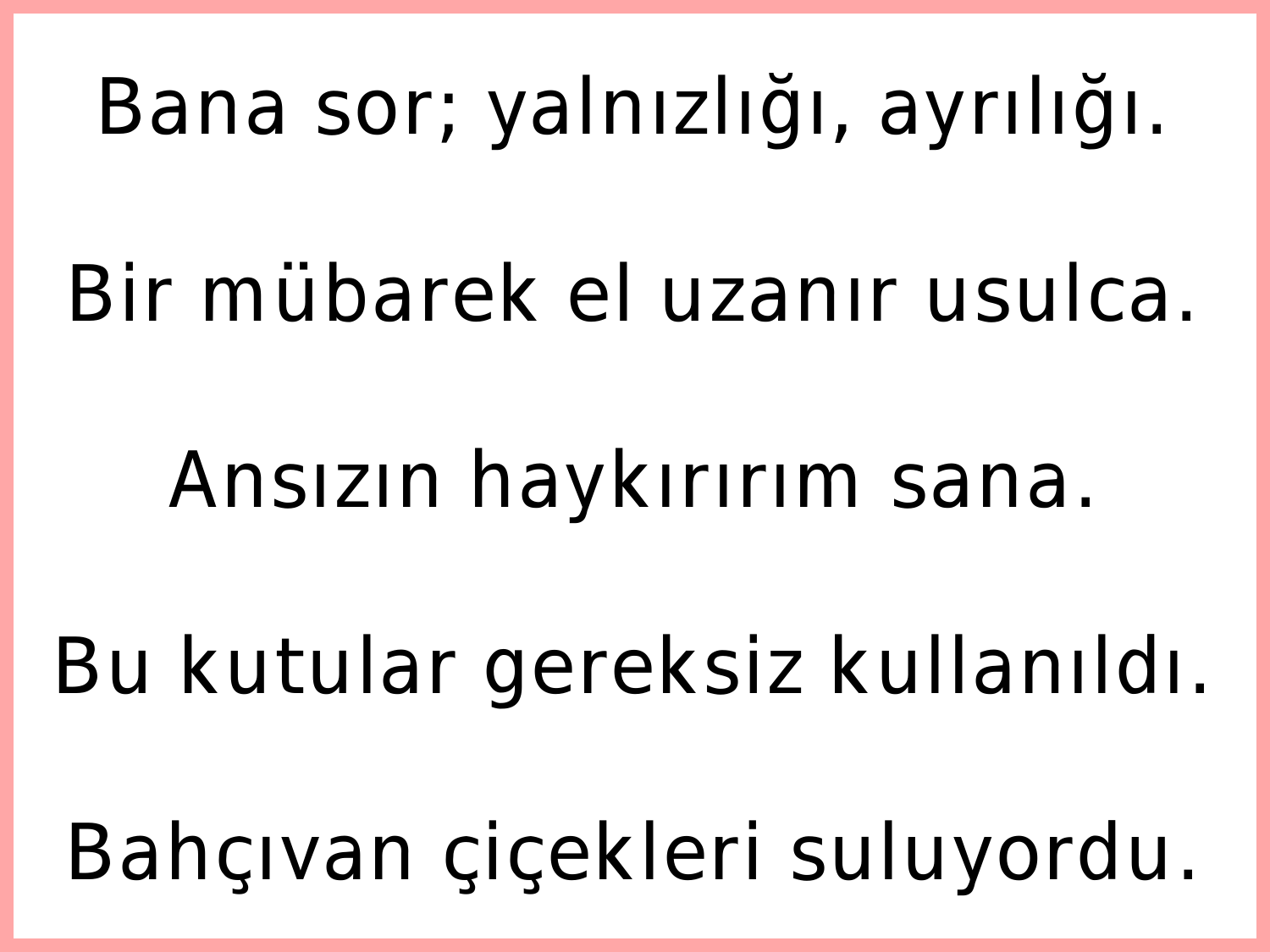

# Bana sor; yalnızlığı, ayrılığı. Bir mübarek el uzanır usulca. Ansızın haykırırım sana. Bu kutular gereksiz kullanıldı. Bahçıvan çiçekleri suluyordu.